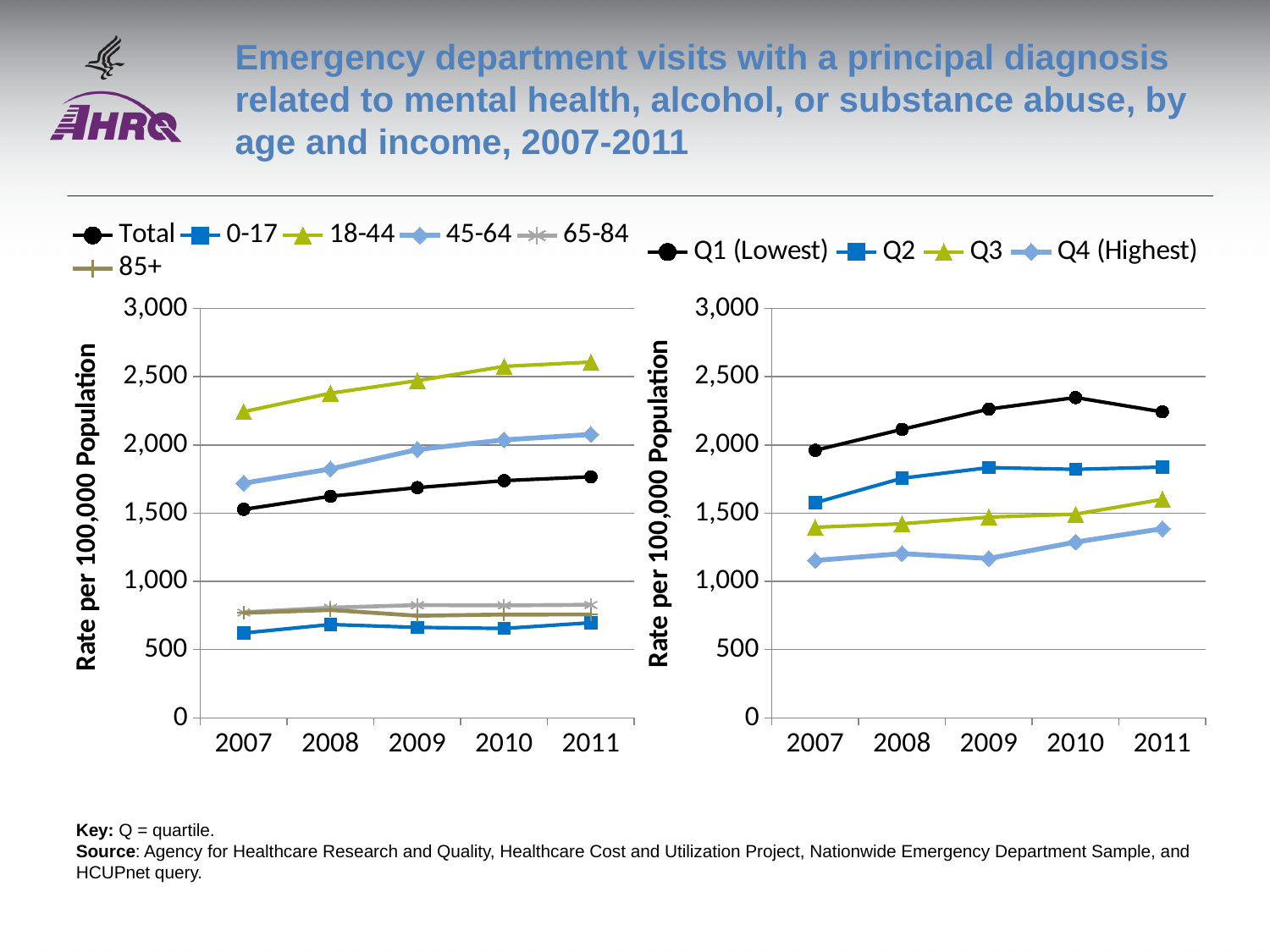

# Emergency department visits with a principal diagnosis related to mental health, alcohol, or substance abuse, by age and income, 2007-2011

### Chart

| Category | Total | 0-17 | 18-44 | 45-64 | 65-84 | 85+ |
|---|---|---|---|---|---|---|
| 2007 | 1527.8 | 621.8 | 2244.1 | 1720.1 | 773.7 | 769.5 |
| 2008 | 1624.1 | 684.0 | 2379.5 | 1824.4 | 807.6 | 790.8 |
| 2009 | 1687.4 | 663.3 | 2471.1 | 1966.4 | 826.5 | 748.6 |
| 2010 | 1738.7 | 655.3 | 2576.0 | 2037.4 | 824.4 | 757.5 |
| 2011 | 1766.8 | 697.5 | 2607.4 | 2077.5 | 828.8 | 757.9 |

### Chart

| Category | Q1 (Lowest) | Q2 | Q3 | Q4 (Highest) |
|---|---|---|---|---|
| 2007 | 1961.1 | 1576.4 | 1396.7 | 1153.7 |
| 2008 | 2114.5 | 1756.3 | 1422.3 | 1203.8 |
| 2009 | 2263.2 | 1834.2 | 1471.4 | 1168.4 |
| 2010 | 2347.8 | 1821.4 | 1492.6 | 1288.3 |
| 2011 | 2242.6 | 1838.0 | 1600.9 | 1386.5 |
Key: Q = quartile.
Source: Agency for Healthcare Research and Quality, Healthcare Cost and Utilization Project, Nationwide Emergency Department Sample, and HCUPnet query.